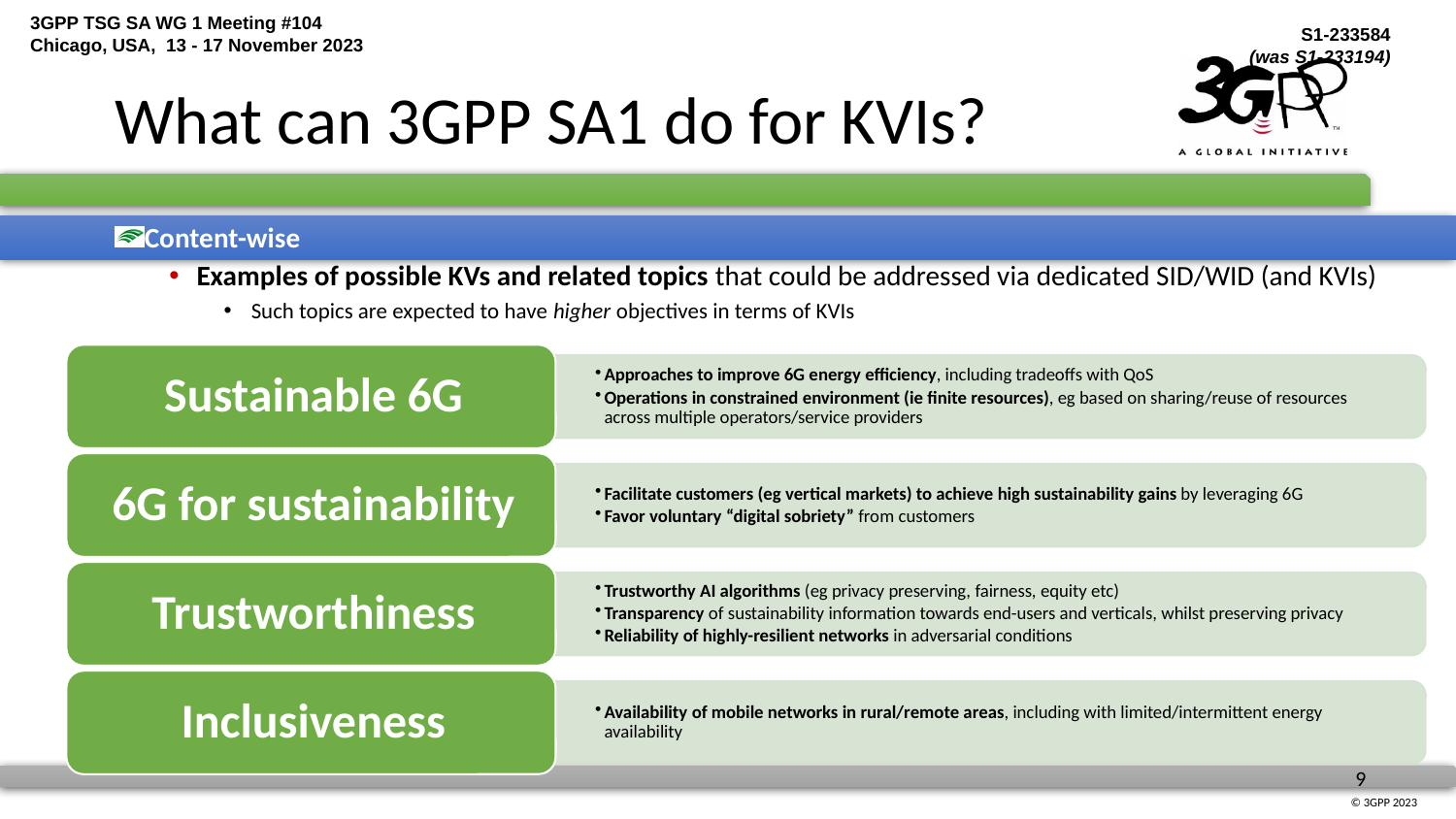

# What can 3GPP SA1 do for KVIs?

Content-wise
Examples of possible KVs and related topics that could be addressed via dedicated SID/WID (and KVIs)
Such topics are expected to have higher objectives in terms of KVIs
Approaches to improve 6G energy efficiency, including tradeoffs with QoS
Operations in constrained environment (ie finite resources), eg based on sharing/reuse of resources across multiple operators/service providers
Sustainable 6G
Facilitate customers (eg vertical markets) to achieve high sustainability gains by leveraging 6G
Favor voluntary “digital sobriety” from customers
6G for sustainability
Trustworthy AI algorithms (eg privacy preserving, fairness, equity etc)
Transparency of sustainability information towards end-users and verticals, whilst preserving privacy
Reliability of highly-resilient networks in adversarial conditions
Trustworthiness
Availability of mobile networks in rural/remote areas, including with limited/intermittent energy availability
Inclusiveness